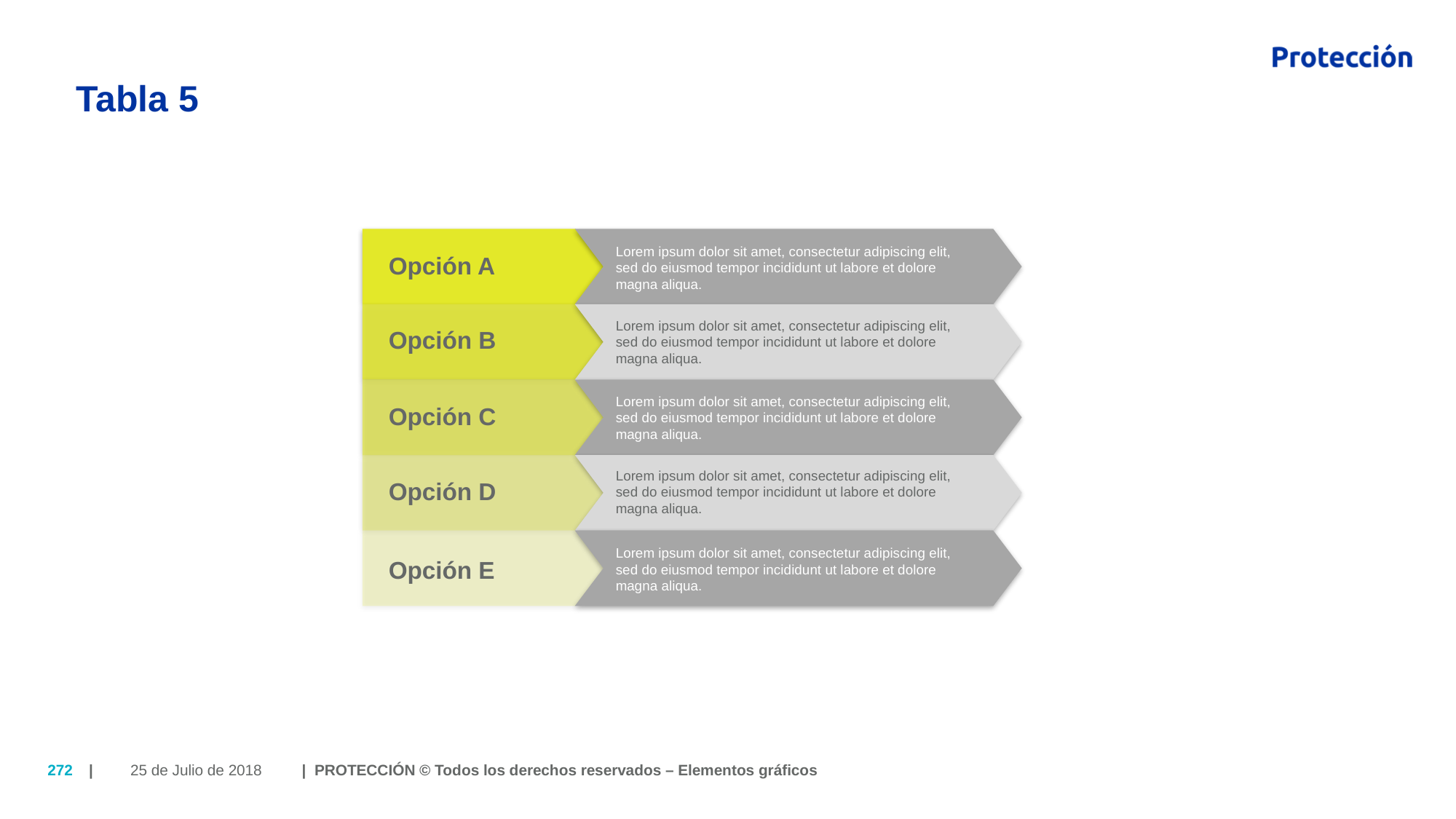

# Tabla 5

Lorem ipsum dolor sit amet, consectetur adipiscing elit, sed do eiusmod tempor incididunt ut labore et dolore magna aliqua.
Opción A

Lorem ipsum dolor sit amet, consectetur adipiscing elit, sed do eiusmod tempor incididunt ut labore et dolore magna aliqua.
Opción B

Lorem ipsum dolor sit amet, consectetur adipiscing elit, sed do eiusmod tempor incididunt ut labore et dolore magna aliqua.
Opción C

Lorem ipsum dolor sit amet, consectetur adipiscing elit, sed do eiusmod tempor incididunt ut labore et dolore magna aliqua.
Opción D

Lorem ipsum dolor sit amet, consectetur adipiscing elit, sed do eiusmod tempor incididunt ut labore et dolore magna aliqua.
Opción E
25 de Julio de 2018
272
|                                                  |  PROTECCIÓN © Todos los derechos reservados – Elementos gráficos